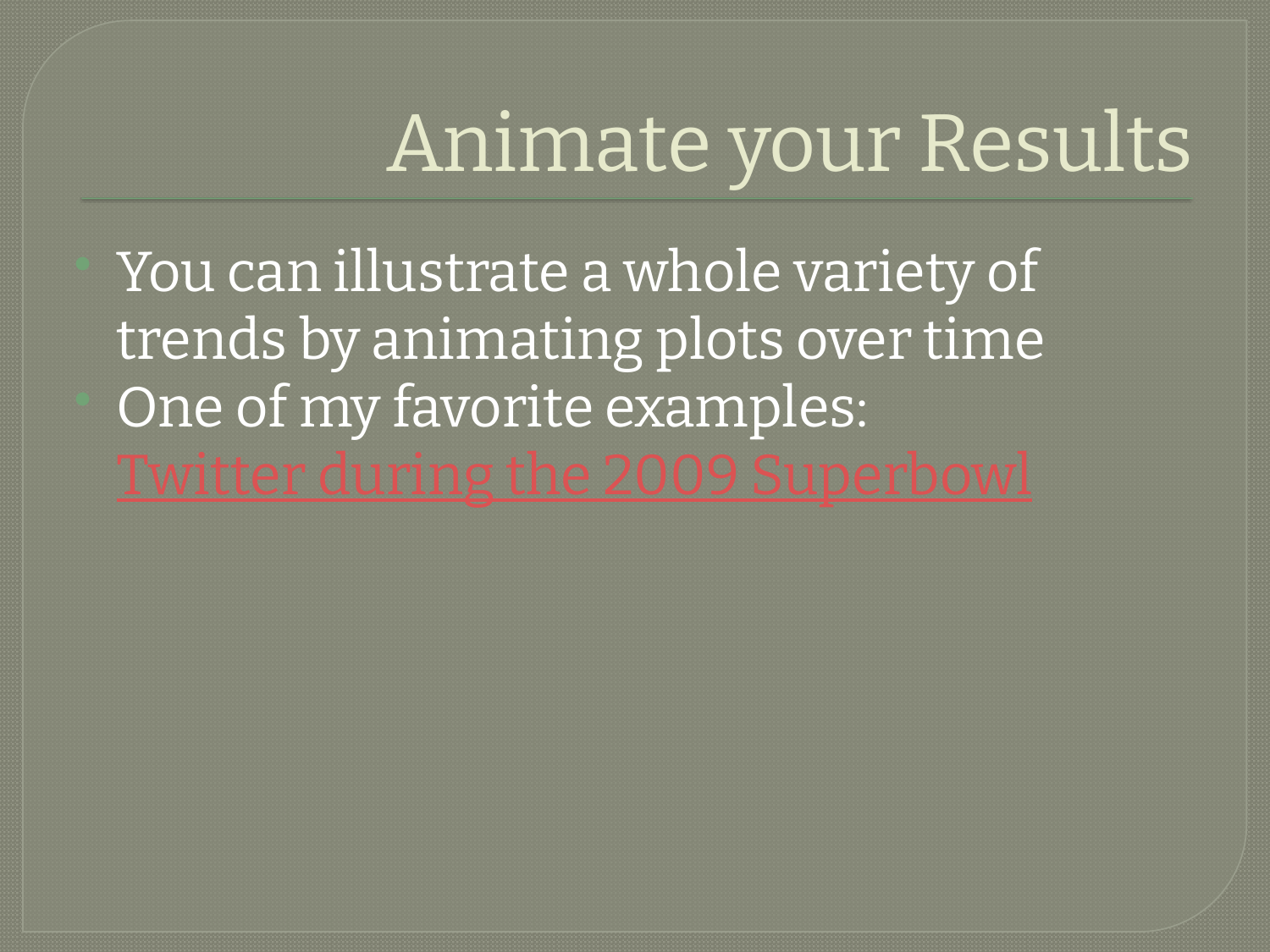

# Animate your Results
You can illustrate a whole variety of trends by animating plots over time
One of my favorite examples:             Twitter during the 2009 Superbowl